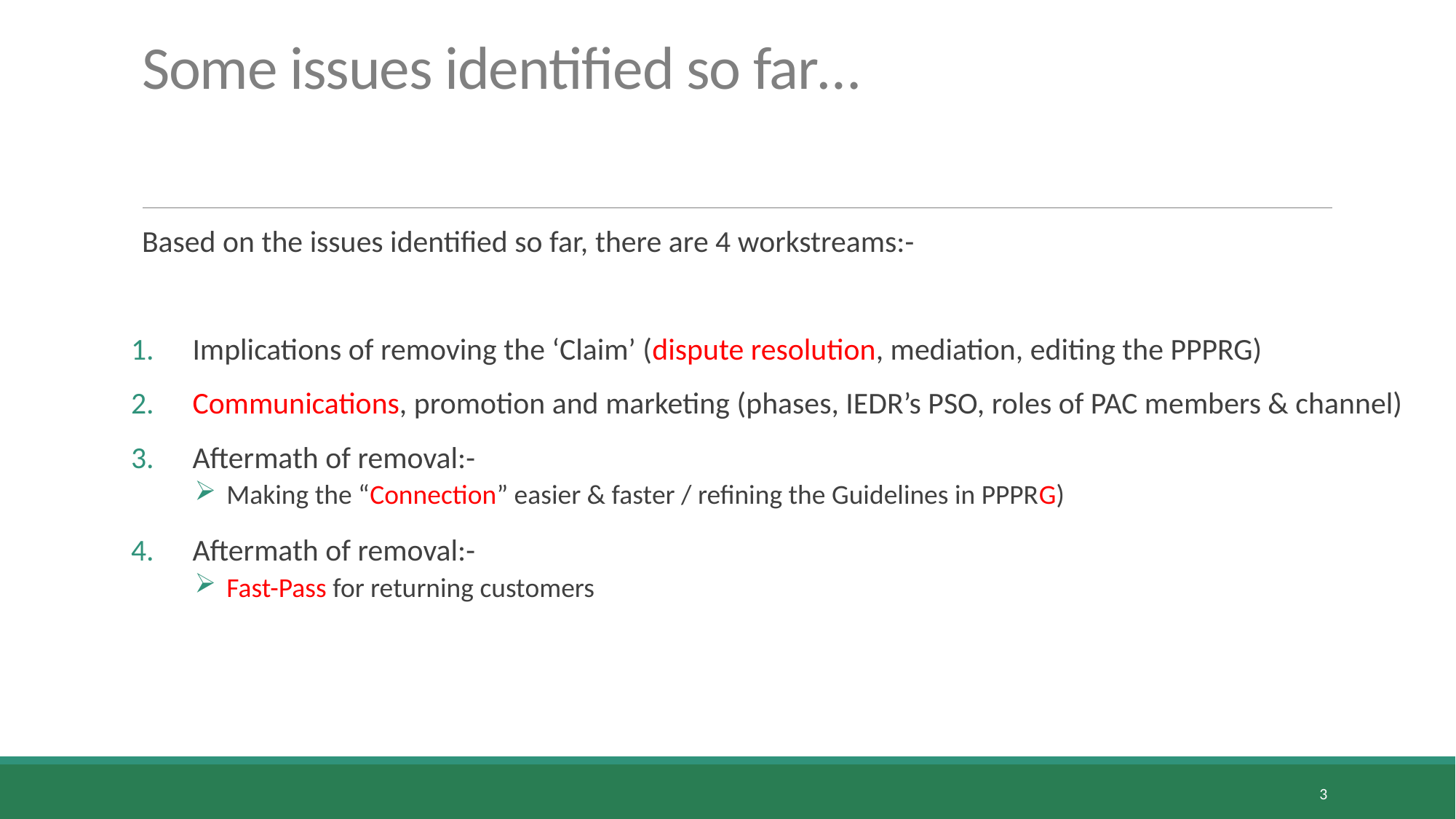

# Some issues identified so far…
Based on the issues identified so far, there are 4 workstreams:-

 Implications of removing the ‘Claim’ (dispute resolution, mediation, editing the PPPRG)
 Communications, promotion and marketing (phases, IEDR’s PSO, roles of PAC members & channel)
 Aftermath of removal:-
Making the “Connection” easier & faster / refining the Guidelines in PPPRG)
 Aftermath of removal:-
Fast-Pass for returning customers

3